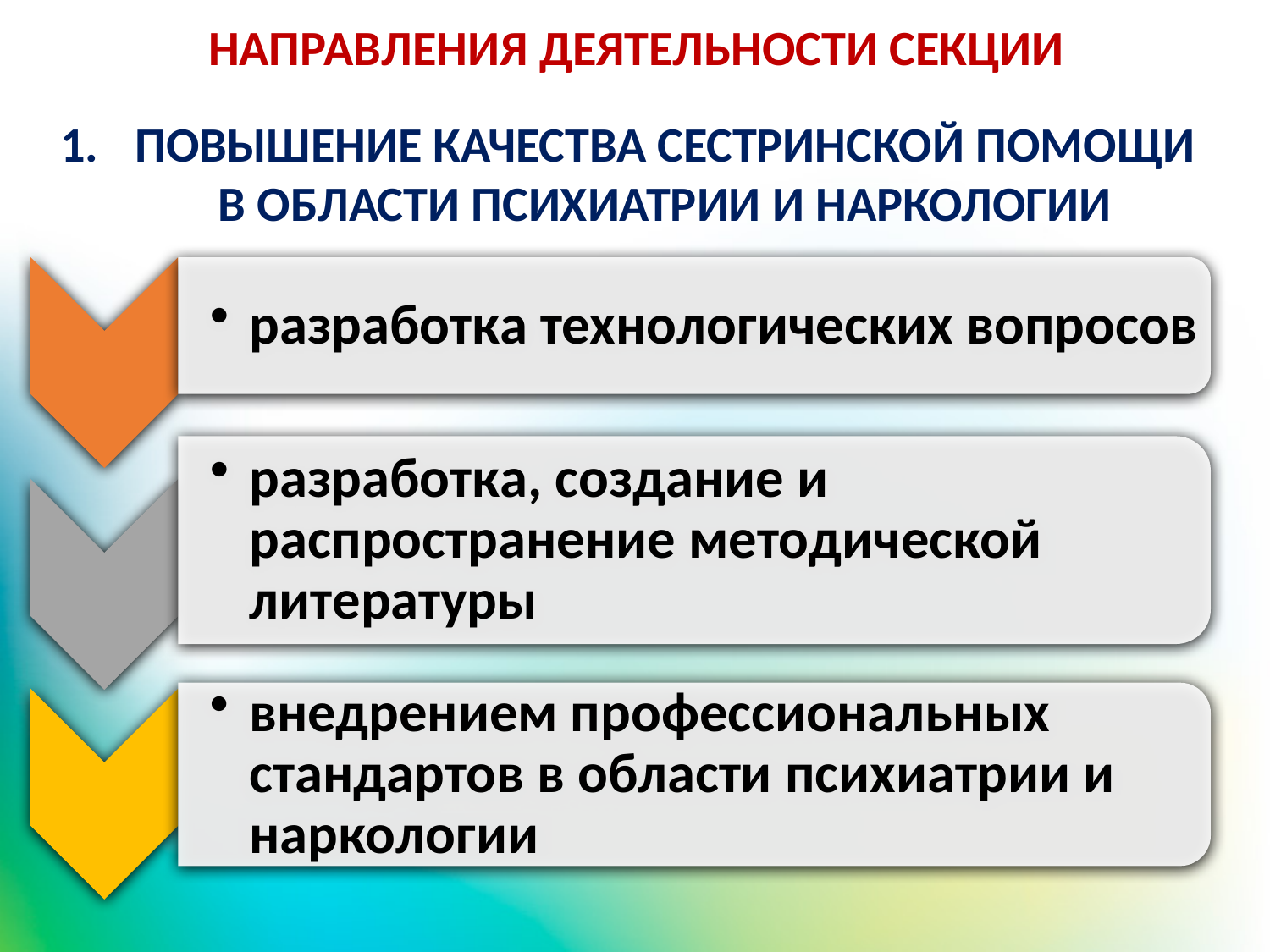

# НАПРАВЛЕНИЯ ДЕЯТЕЛЬНОСТИ СЕКЦИИ
 ПОВЫШЕНИЕ КАЧЕСТВА СЕСТРИНСКОЙ ПОМОЩИ  В ОБЛАСТИ ПСИХИАТРИИ И НАРКОЛОГИИ

разработка технологических вопросов

разработка, создание и распространение методической литературы

внедрением профессиональных стандартов в области психиатрии и наркологии